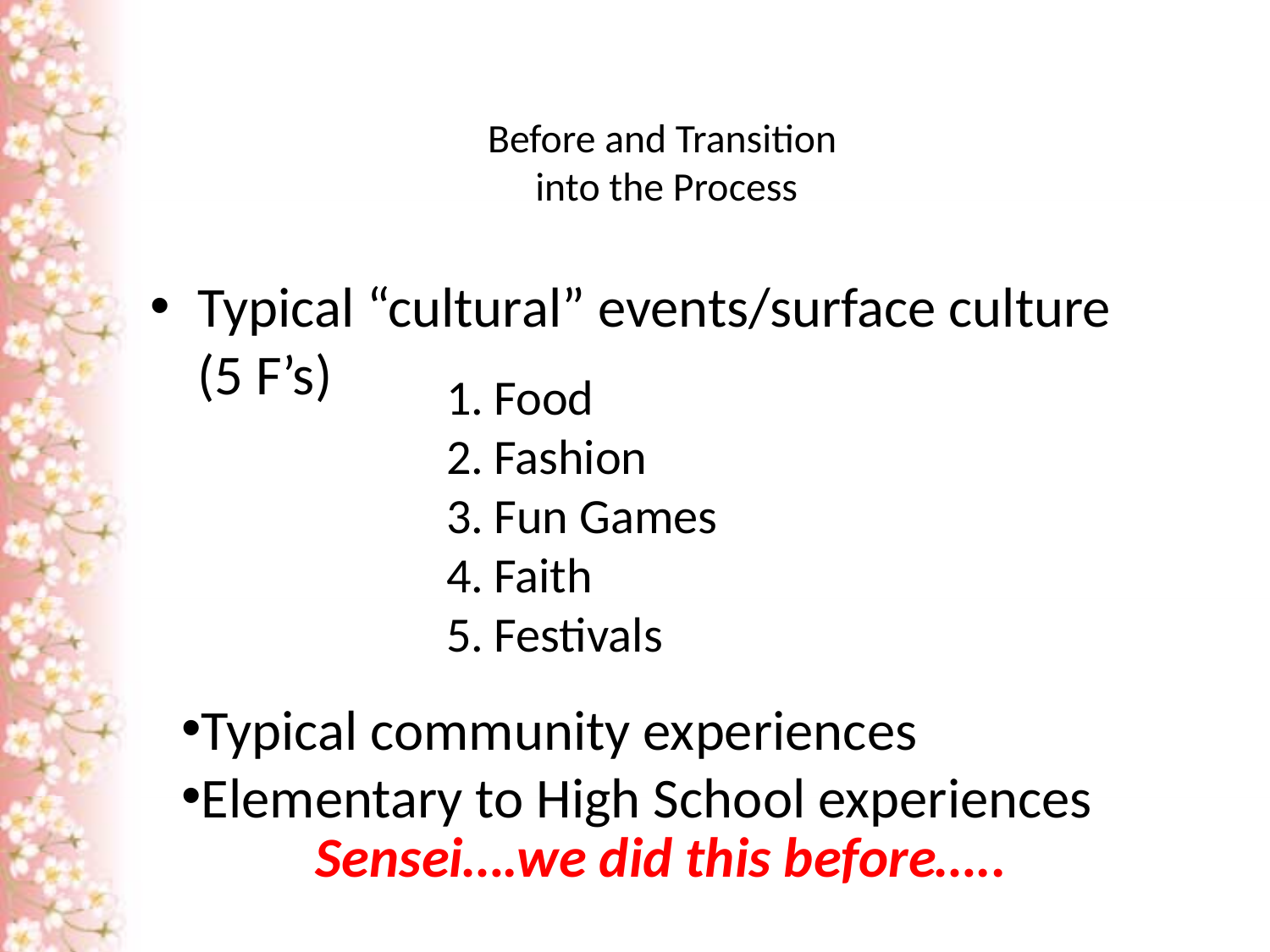

# Before and Transition into the Process
Typical “cultural” events/surface culture   (5 F’s)
Food
Fashion
Fun Games
Faith
Festivals
Typical community experiences
Elementary to High School experiences
Sensei….we did this before…..